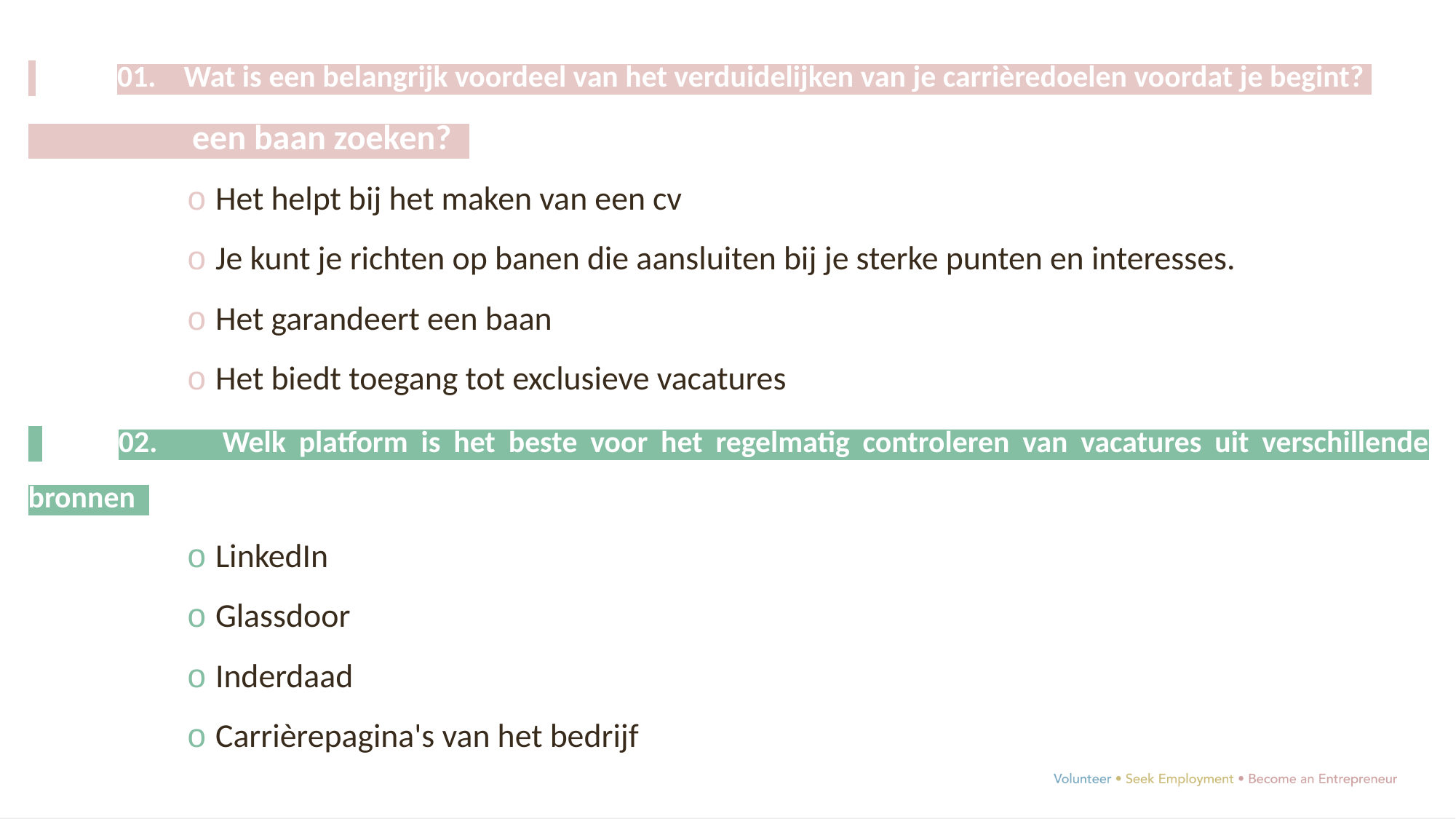

01.    Wat is een belangrijk voordeel van het verduidelijken van je carrièredoelen voordat je begint?
                     een baan zoeken? .
o Het helpt bij het maken van een cv
o Je kunt je richten op banen die aansluiten bij je sterke punten en interesses.
o Het garandeert een baan
o Het biedt toegang tot exclusieve vacatures
 	02.     Welk platform is het beste voor het regelmatig controleren van vacatures uit verschillende bronnen?
o LinkedIn
o Glassdoor
o Inderdaad
o Carrièrepagina's van het bedrijf